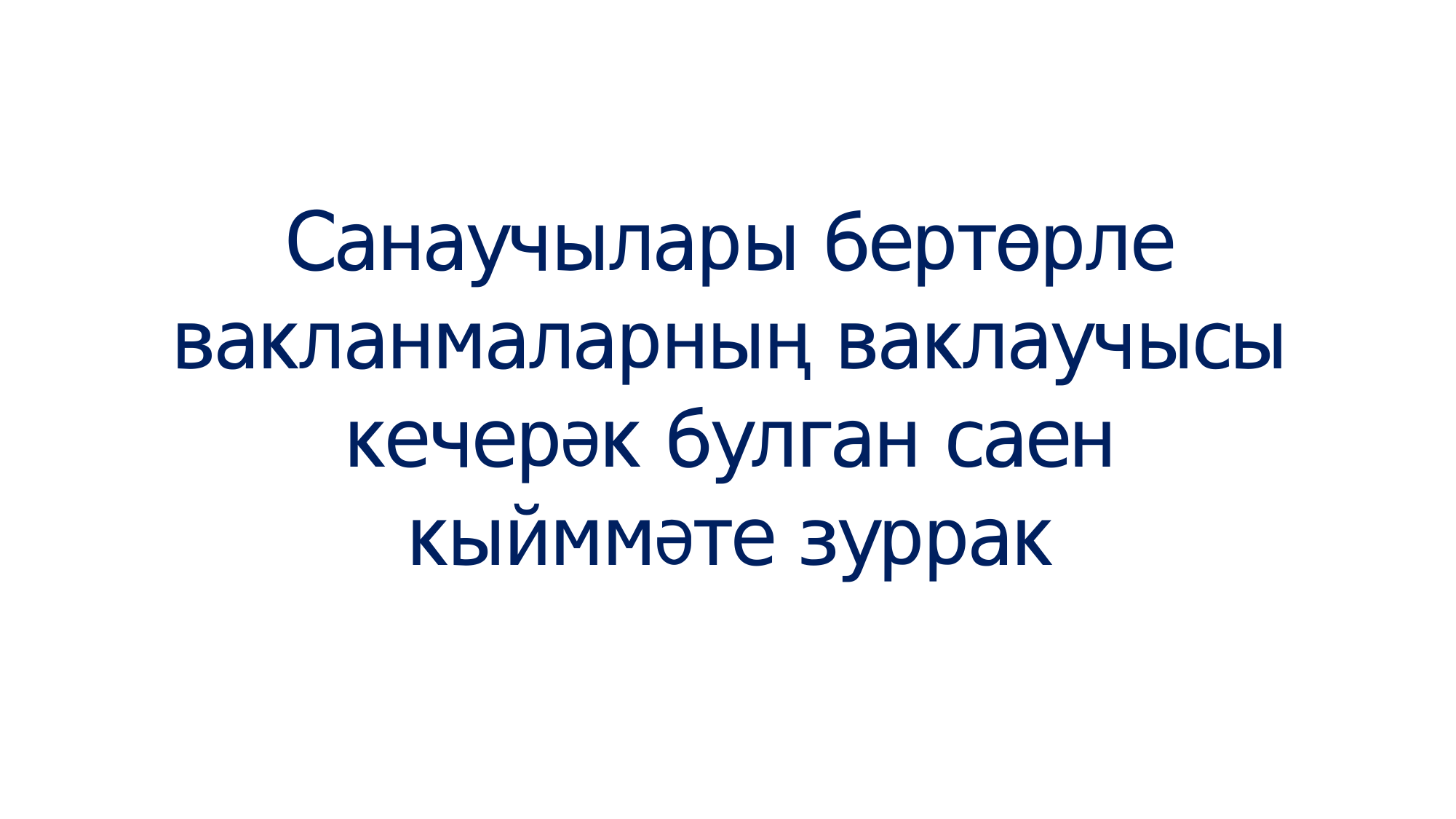

Санаучылары бертөрле вакланмаларның ваклаучысы кечерәк булган саен кыйммәте зуррак